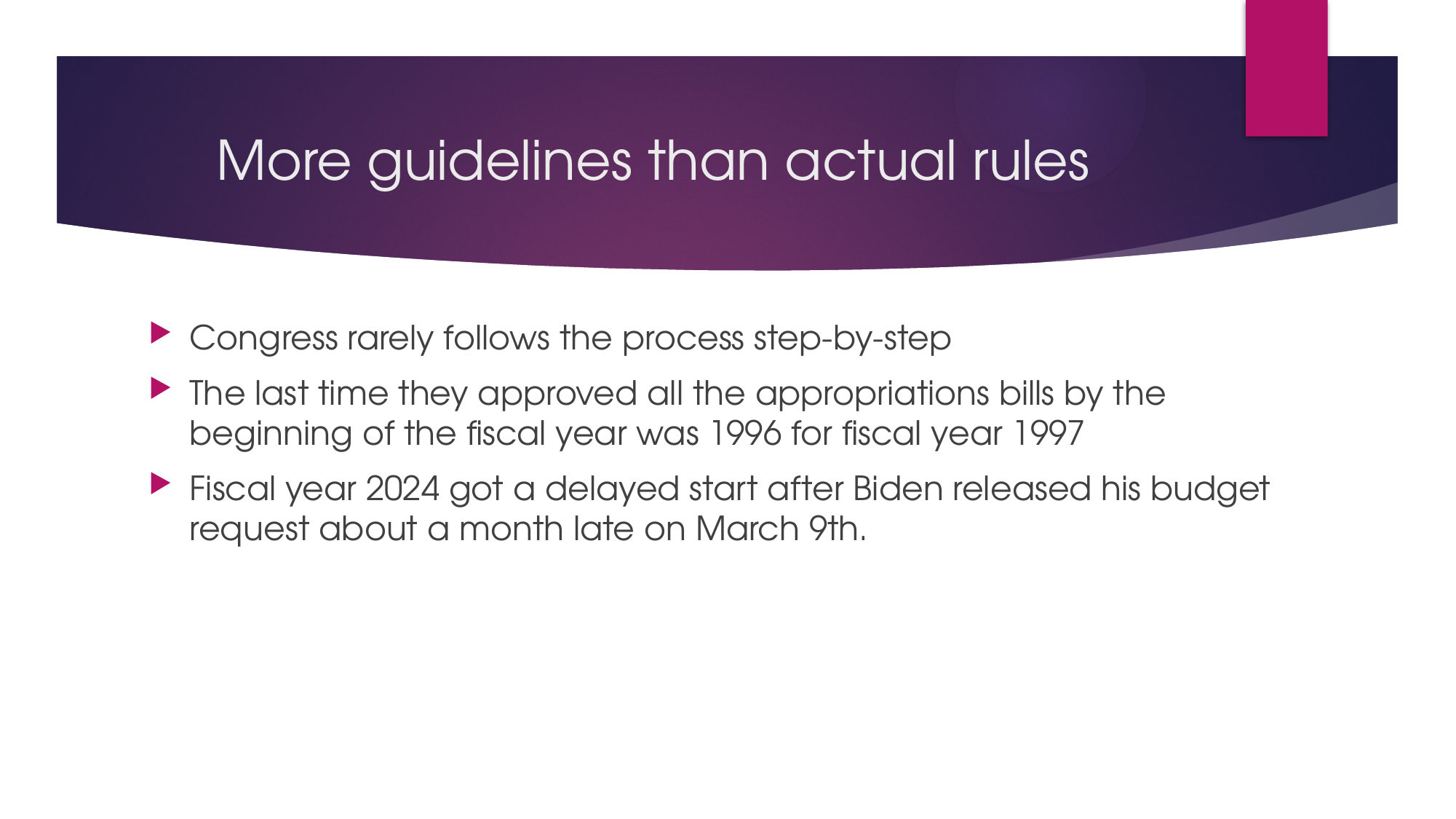

# More guidelines than actual rules
Congress rarely follows the process step-by-step
The last time they approved all the appropriations bills by the beginning of the fiscal year was 1996 for fiscal year 1997
Fiscal year 2024 got a delayed start after Biden released his budget request about a month late on March 9th.